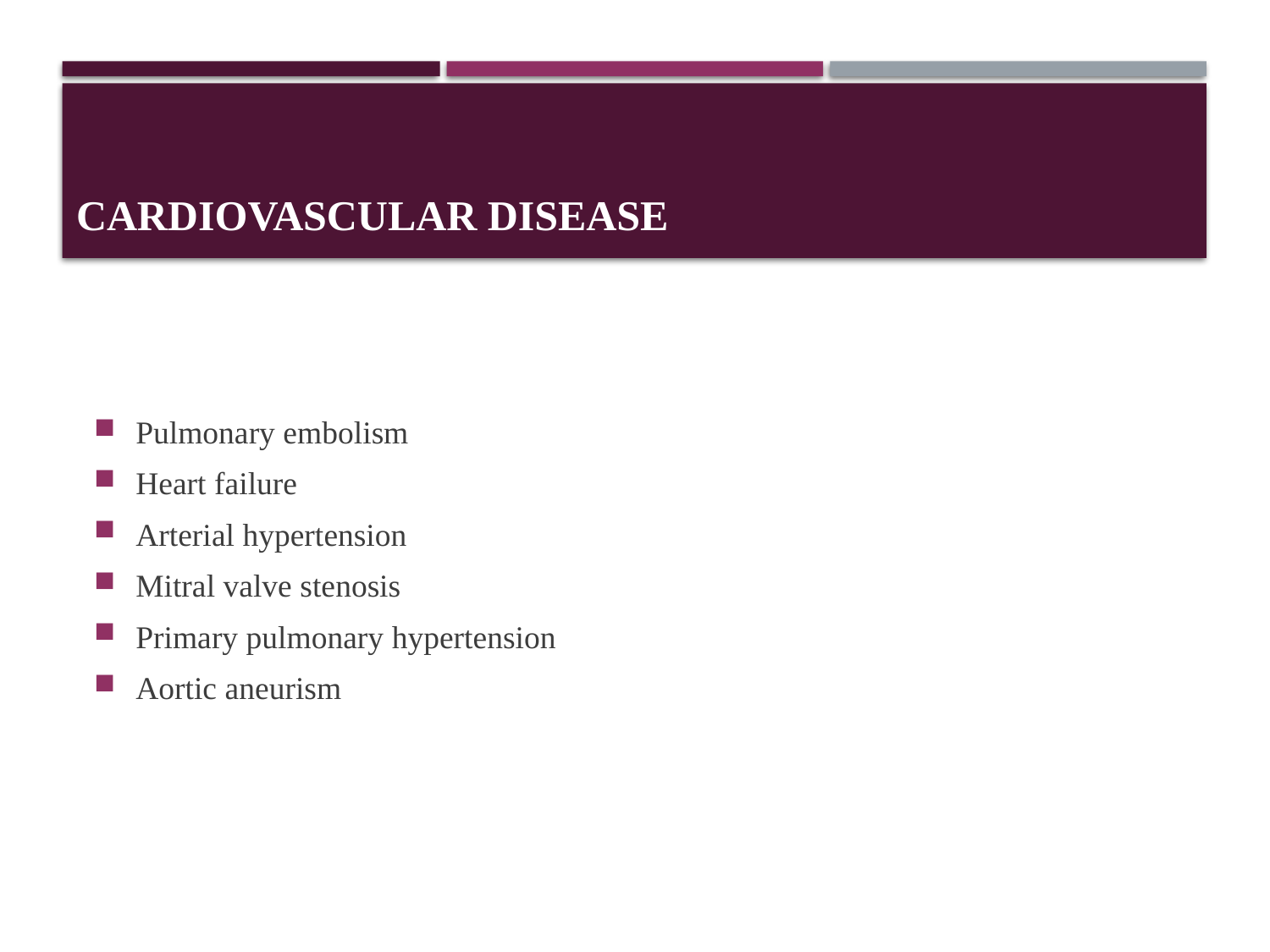

# CARDIOVASCULAR DISEASE
Pulmonary embolism
Heart failure
Arterial hypertension
Mitral valve stenosis
Primary pulmonary hypertension
Aortic aneurism